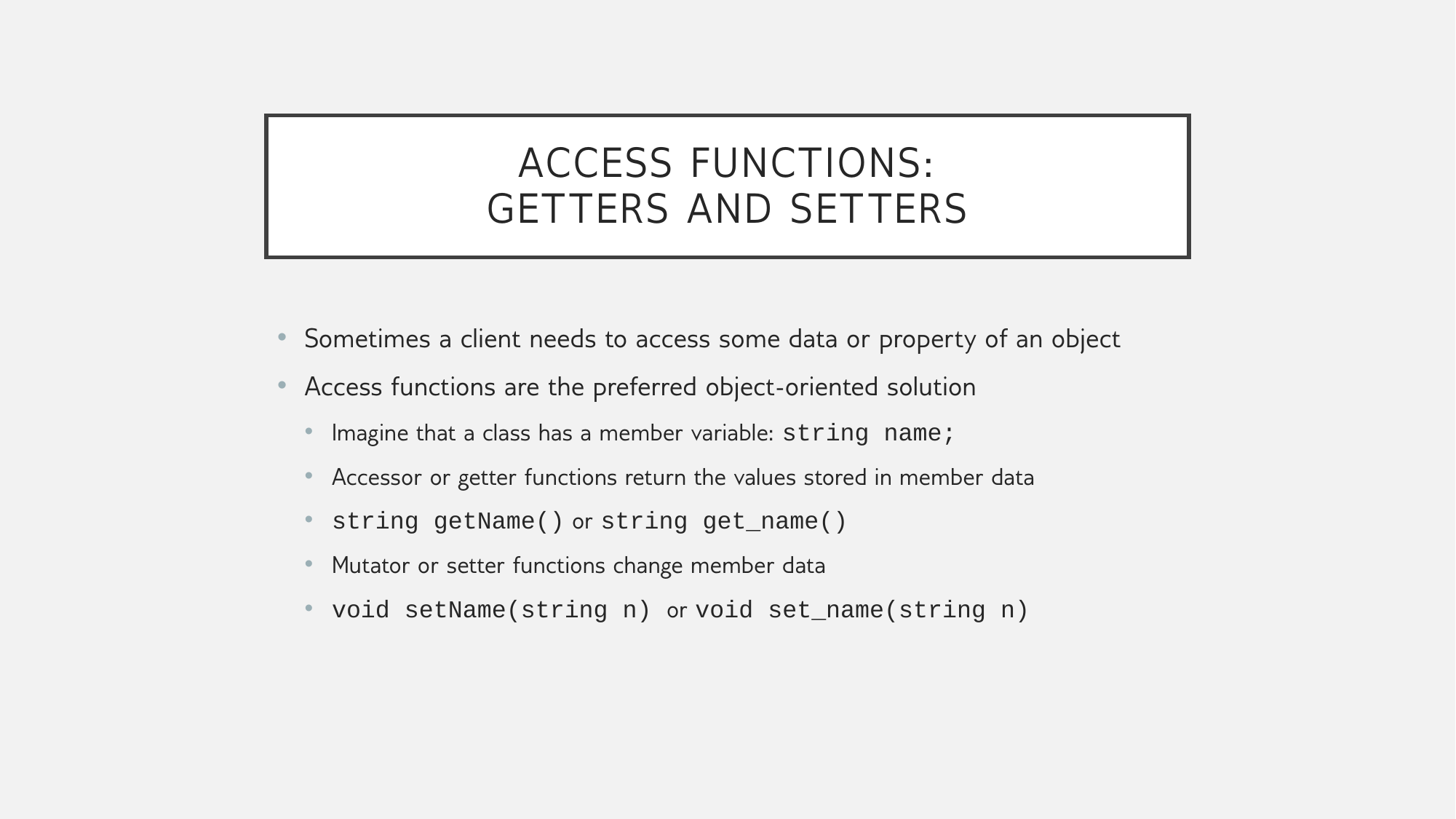

# Access Functions: getters and Setters
Sometimes a client needs to access some data or property of an object
Access functions are the preferred object-oriented solution
Imagine that a class has a member variable: string name;
Accessor or getter functions return the values stored in member data
string getName() or string get_name()
Mutator or setter functions change member data
void setName(string n) or void set_name(string n)